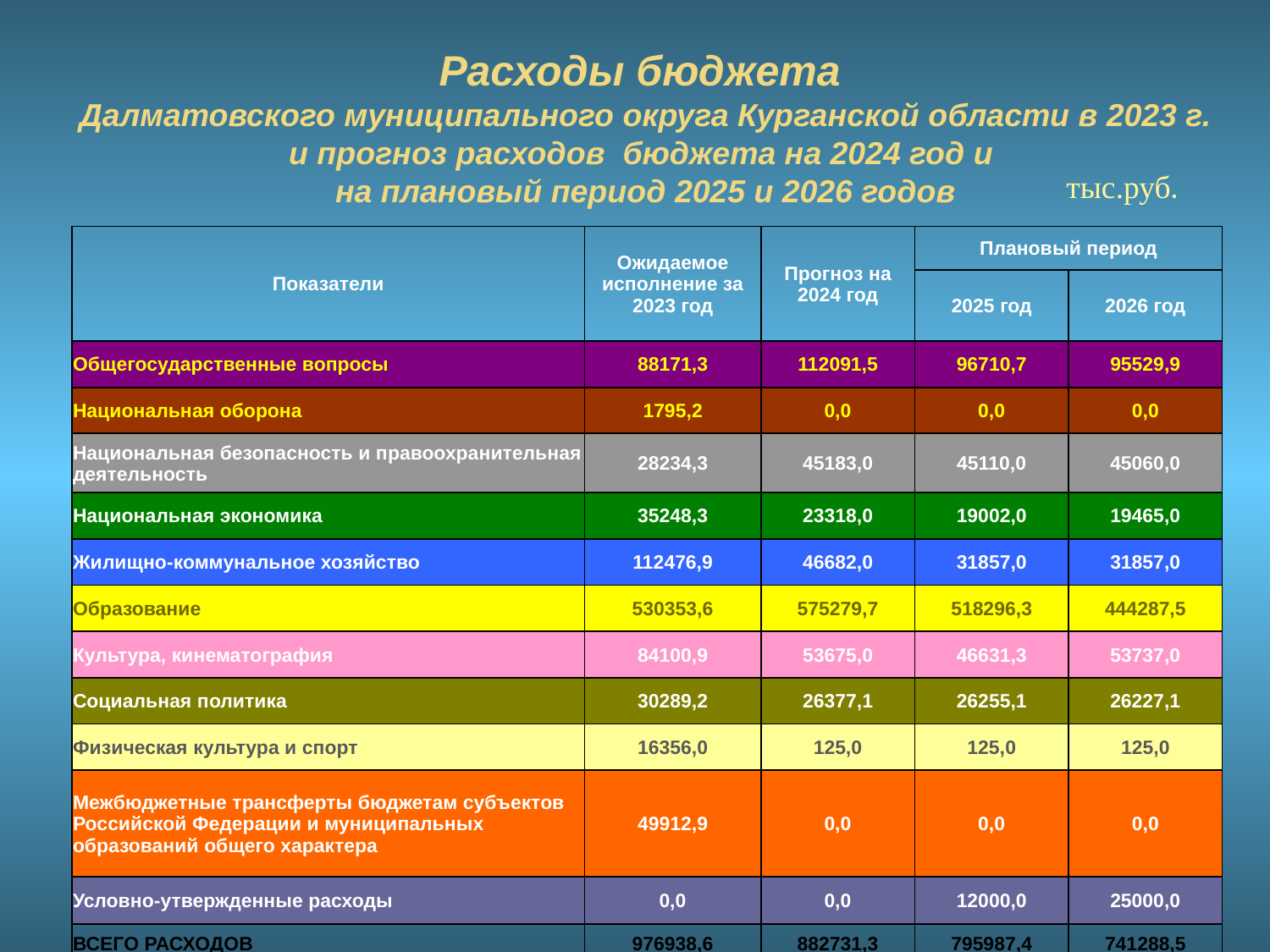

Расходы бюджета
 Далматовского муниципального округа Курганской области в 2023 г.
и прогноз расходов  бюджета на 2024 год и
на плановый период 2025 и 2026 годов
тыс.руб.
| Показатели | Ожидаемое исполнение за 2023 год | Прогноз на 2024 год | Плановый период |  |
| --- | --- | --- | --- | --- |
|  |  |  | 2025 год | 2026 год |
| Общегосударственные вопросы | 88171,3 | 112091,5 | 96710,7 | 95529,9 |
| Национальная оборона | 1795,2 | 0,0 | 0,0 | 0,0 |
| Национальная безопасность и правоохранительная деятельность | 28234,3 | 45183,0 | 45110,0 | 45060,0 |
| Национальная экономика | 35248,3 | 23318,0 | 19002,0 | 19465,0 |
| Жилищно-коммунальное хозяйство | 112476,9 | 46682,0 | 31857,0 | 31857,0 |
| Образование | 530353,6 | 575279,7 | 518296,3 | 444287,5 |
| Культура, кинематография | 84100,9 | 53675,0 | 46631,3 | 53737,0 |
| Социальная политика | 30289,2 | 26377,1 | 26255,1 | 26227,1 |
| Физическая культура и спорт | 16356,0 | 125,0 | 125,0 | 125,0 |
| Межбюджетные трансферты бюджетам субъектов Российской Федерации и муниципальных образований общего характера | 49912,9 | 0,0 | 0,0 | 0,0 |
| Условно-утвержденные расходы | 0,0 | 0,0 | 12000,0 | 25000,0 |
| ВСЕГО РАСХОДОВ | 976938,6 | 882731,3 | 795987,4 | 741288,5 |